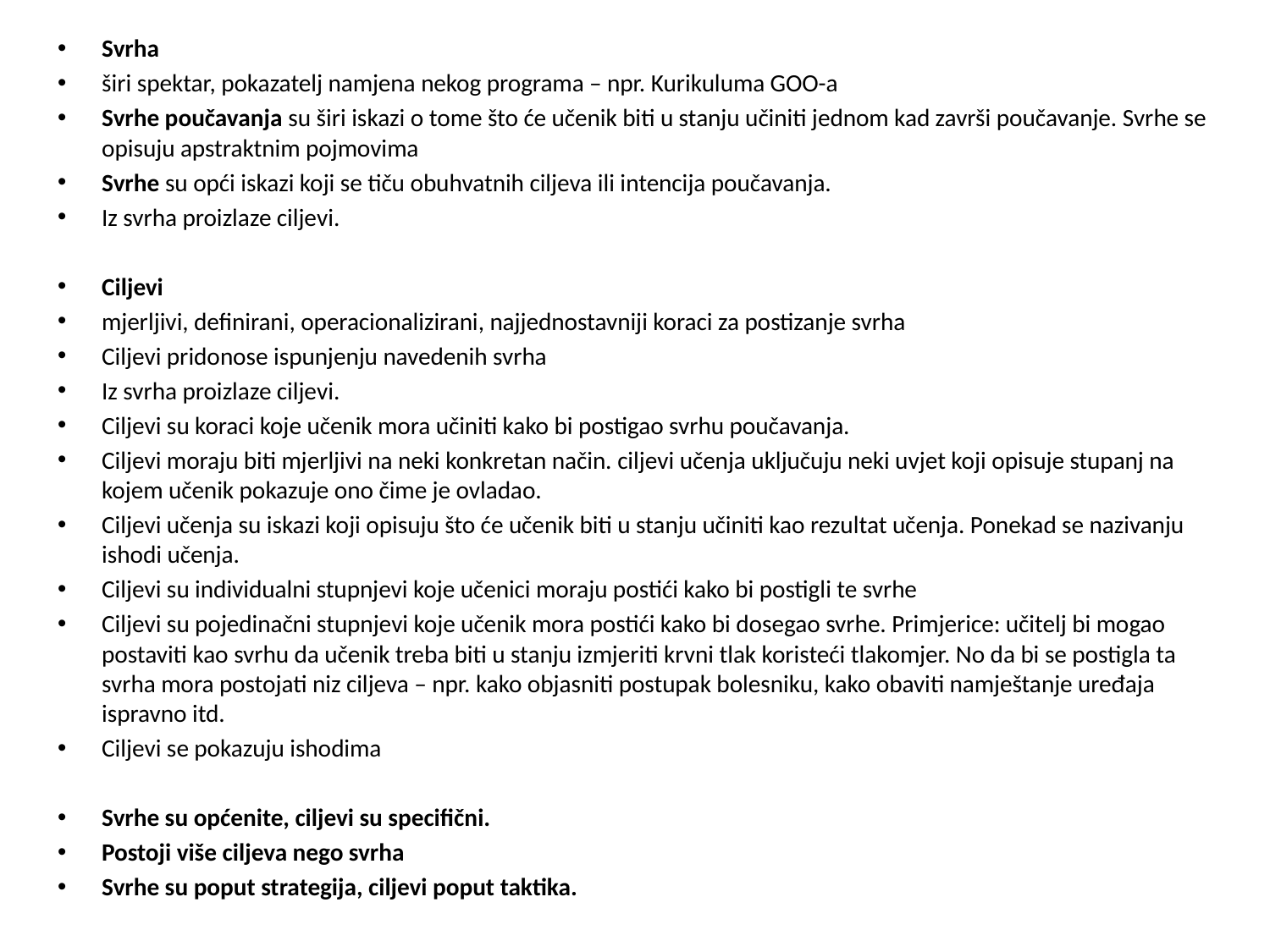

Svrha
širi spektar, pokazatelj namjena nekog programa – npr. Kurikuluma GOO-a
Svrhe poučavanja su širi iskazi o tome što će učenik biti u stanju učiniti jednom kad završi poučavanje. Svrhe se opisuju apstraktnim pojmovima
Svrhe su opći iskazi koji se tiču obuhvatnih ciljeva ili intencija poučavanja.
Iz svrha proizlaze ciljevi.

Ciljevi
mjerljivi, definirani, operacionalizirani, najjednostavniji koraci za postizanje svrha
Ciljevi pridonose ispunjenju navedenih svrha
Iz svrha proizlaze ciljevi.
Ciljevi su koraci koje učenik mora učiniti kako bi postigao svrhu poučavanja.
Ciljevi moraju biti mjerljivi na neki konkretan način. ciljevi učenja uključuju neki uvjet koji opisuje stupanj na kojem učenik pokazuje ono čime je ovladao.
Ciljevi učenja su iskazi koji opisuju što će učenik biti u stanju učiniti kao rezultat učenja. Ponekad se nazivanju ishodi učenja.
Ciljevi su individualni stupnjevi koje učenici moraju postići kako bi postigli te svrhe
Ciljevi su pojedinačni stupnjevi koje učenik mora postići kako bi dosegao svrhe. Primjerice: učitelj bi mogao postaviti kao svrhu da učenik treba biti u stanju izmjeriti krvni tlak koristeći tlakomjer. No da bi se postigla ta svrha mora postojati niz ciljeva – npr. kako objasniti postupak bolesniku, kako obaviti namještanje uređaja ispravno itd.
Ciljevi se pokazuju ishodima

Svrhe su općenite, ciljevi su specifični.
Postoji više ciljeva nego svrha
Svrhe su poput strategija, ciljevi poput taktika.